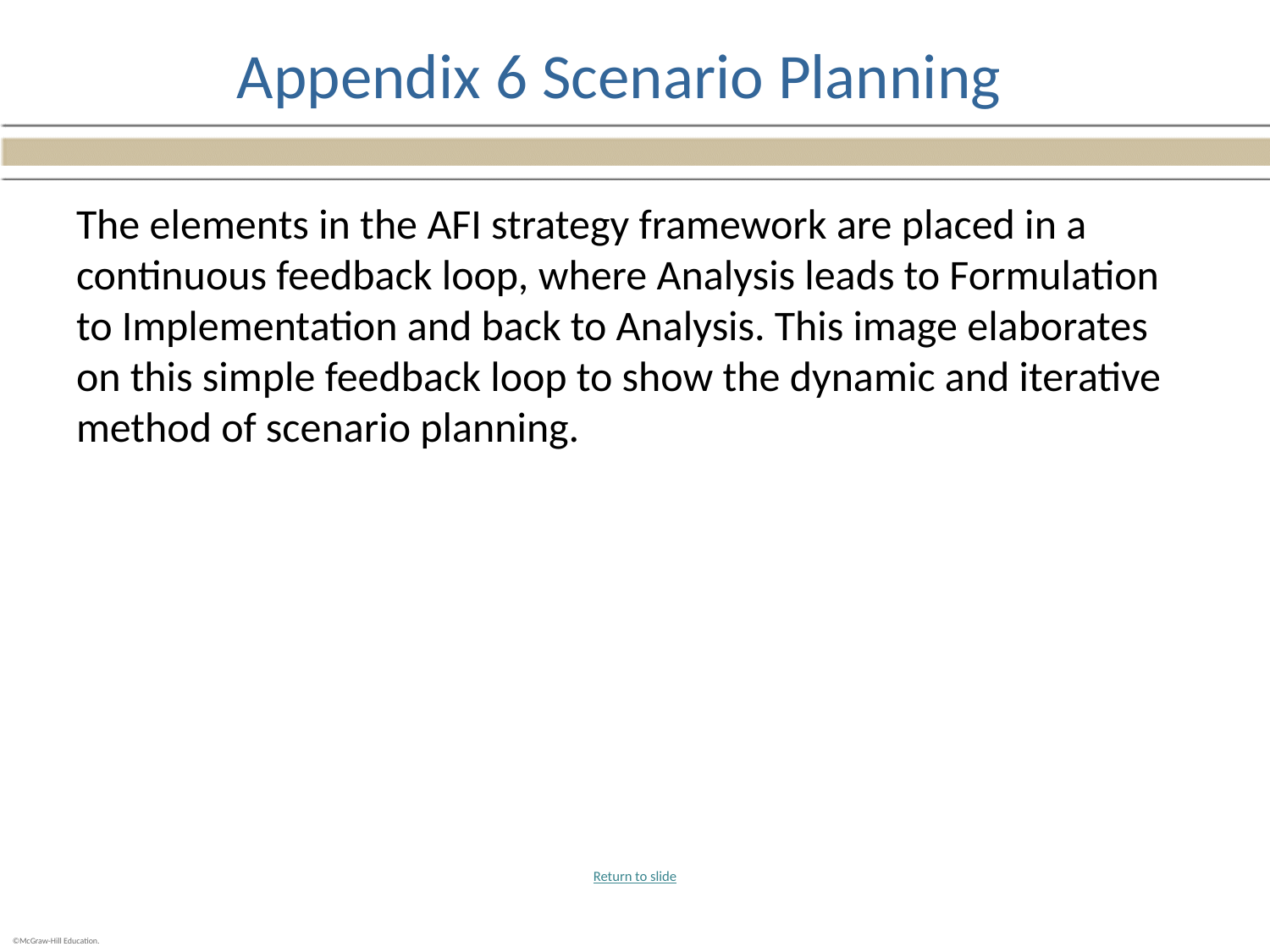

# Appendix 6 Scenario Planning
The elements in the AFI strategy framework are placed in a continuous feedback loop, where Analysis leads to Formulation to Implementation and back to Analysis. This image elaborates on this simple feedback loop to show the dynamic and iterative method of scenario planning.
Return to slide